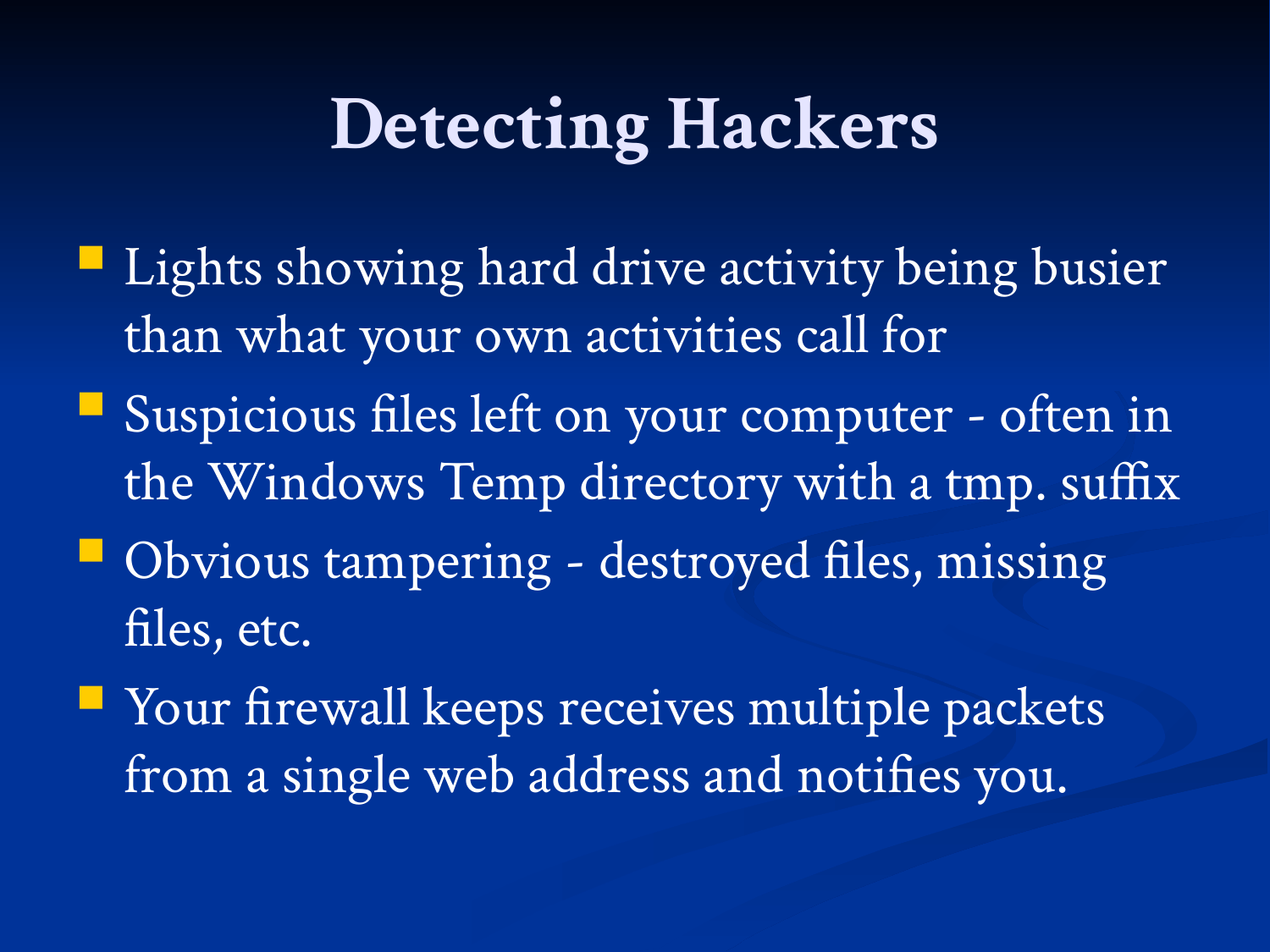

# Detecting Hackers
Lights showing hard drive activity being busier than what your own activities call for
Suspicious files left on your computer - often in the Windows Temp directory with a tmp. suffix
Obvious tampering - destroyed files, missing files, etc.
Your firewall keeps receives multiple packets from a single web address and notifies you.